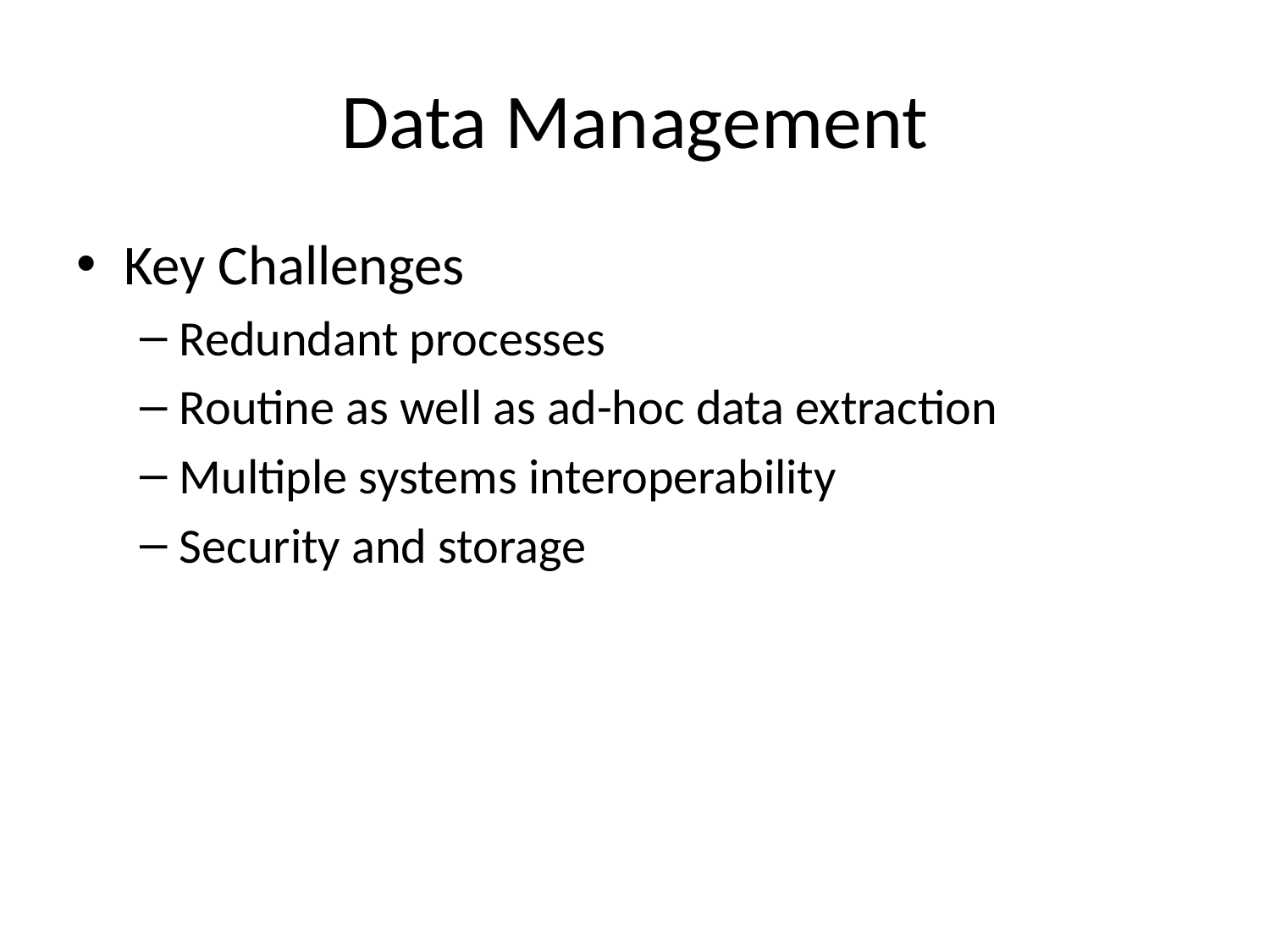

# Data Management
Key Challenges
Redundant processes
Routine as well as ad-hoc data extraction
Multiple systems interoperability
Security and storage